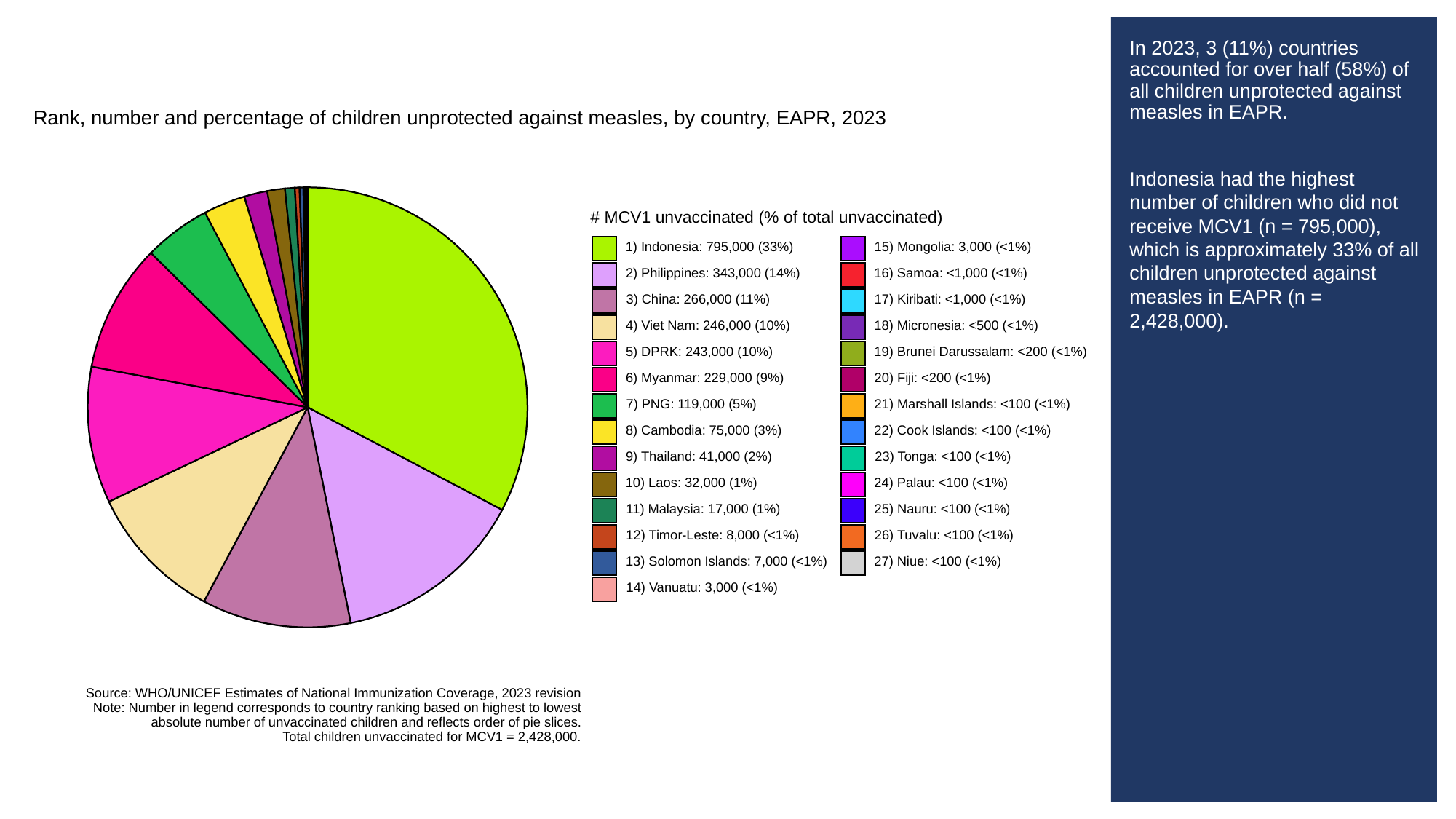

# In 2023, 3 (11%) countries accounted for over half (58%) of all children unprotected against measles in EAPR.

Indonesia had the highest number of children who did not receive MCV1 (n = 795,000), which is approximately 33% of all children unprotected against measles in EAPR (n = 2,428,000).

Rank, number and percentage of children unprotected against measles, by country, EAPR, 2023

# MCV1 unvaccinated (% of total unvaccinated)

1) Indonesia: 795,000 (33%)
15) Mongolia: 3,000 (<1%)

2) Philippines: 343,000 (14%)
16) Samoa: <1,000 (<1%)

3) China: 266,000 (11%)
17) Kiribati: <1,000 (<1%)

4) Viet Nam: 246,000 (10%)
18) Micronesia: <500 (<1%)

5) DPRK: 243,000 (10%)
19) Brunei Darussalam: <200 (<1%)

6) Myanmar: 229,000 (9%)
20) Fiji: <200 (<1%)

7) PNG: 119,000 (5%)
21) Marshall Islands: <100 (<1%)

8) Cambodia: 75,000 (3%)
22) Cook Islands: <100 (<1%)

9) Thailand: 41,000 (2%)
23) Tonga: <100 (<1%)

10) Laos: 32,000 (1%)
24) Palau: <100 (<1%)

11) Malaysia: 17,000 (1%)
25) Nauru: <100 (<1%)

12) Timor-Leste: 8,000 (<1%)
26) Tuvalu: <100 (<1%)

13) Solomon Islands: 7,000 (<1%)
27) Niue: <100 (<1%)

14) Vanuatu: 3,000 (<1%)
Source: WHO/UNICEF Estimates of National Immunization Coverage, 2023 revision
Note: Number in legend corresponds to country ranking based on highest to lowest
absolute number of unvaccinated children and reflects order of pie slices.
Total children unvaccinated for MCV1 = 2,428,000.